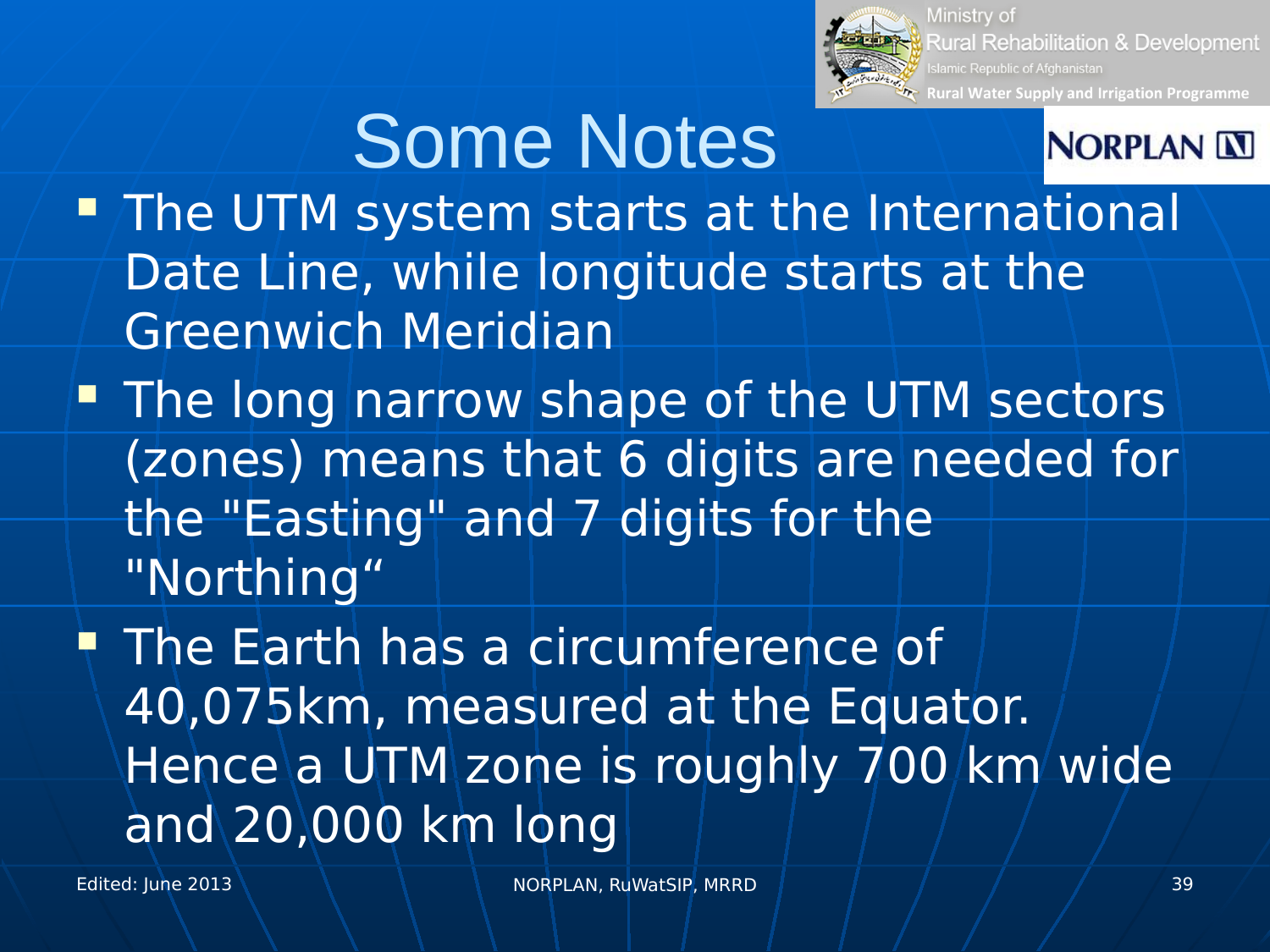

# Some Notes
The UTM system starts at the International Date Line, while longitude starts at the Greenwich Meridian
The long narrow shape of the UTM sectors (zones) means that 6 digits are needed for the "Easting" and 7 digits for the "Northing“
The Earth has a circumference of 40,075km, measured at the Equator.
Hence a UTM zone is roughly 700 km wide and 20,000 km long
Edited: June 2013
39
NORPLAN, RuWatSIP, MRRD